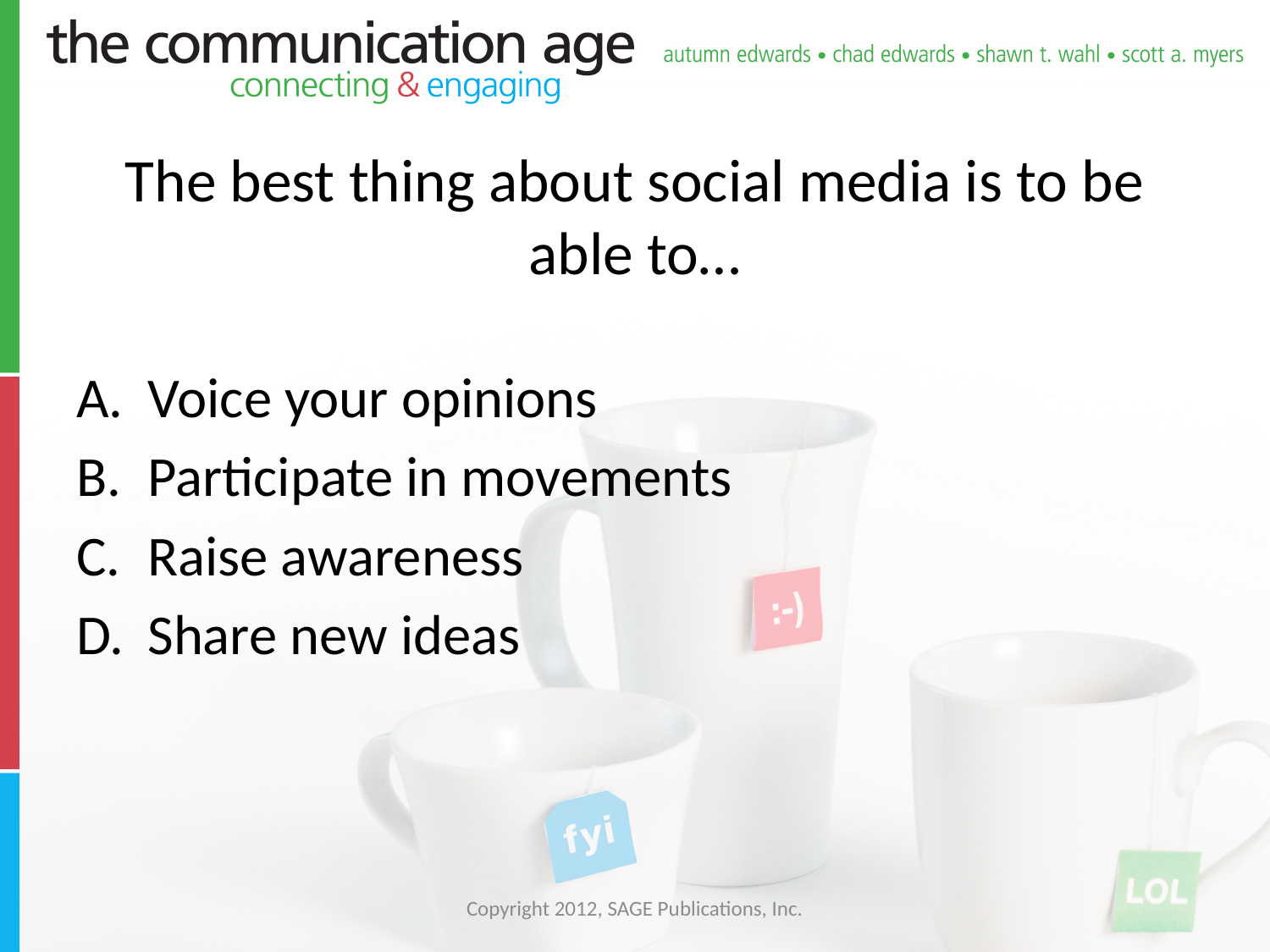

# The best thing about social media is to be able to…
Voice your opinions
Participate in movements
Raise awareness
Share new ideas
Copyright 2012, SAGE Publications, Inc.